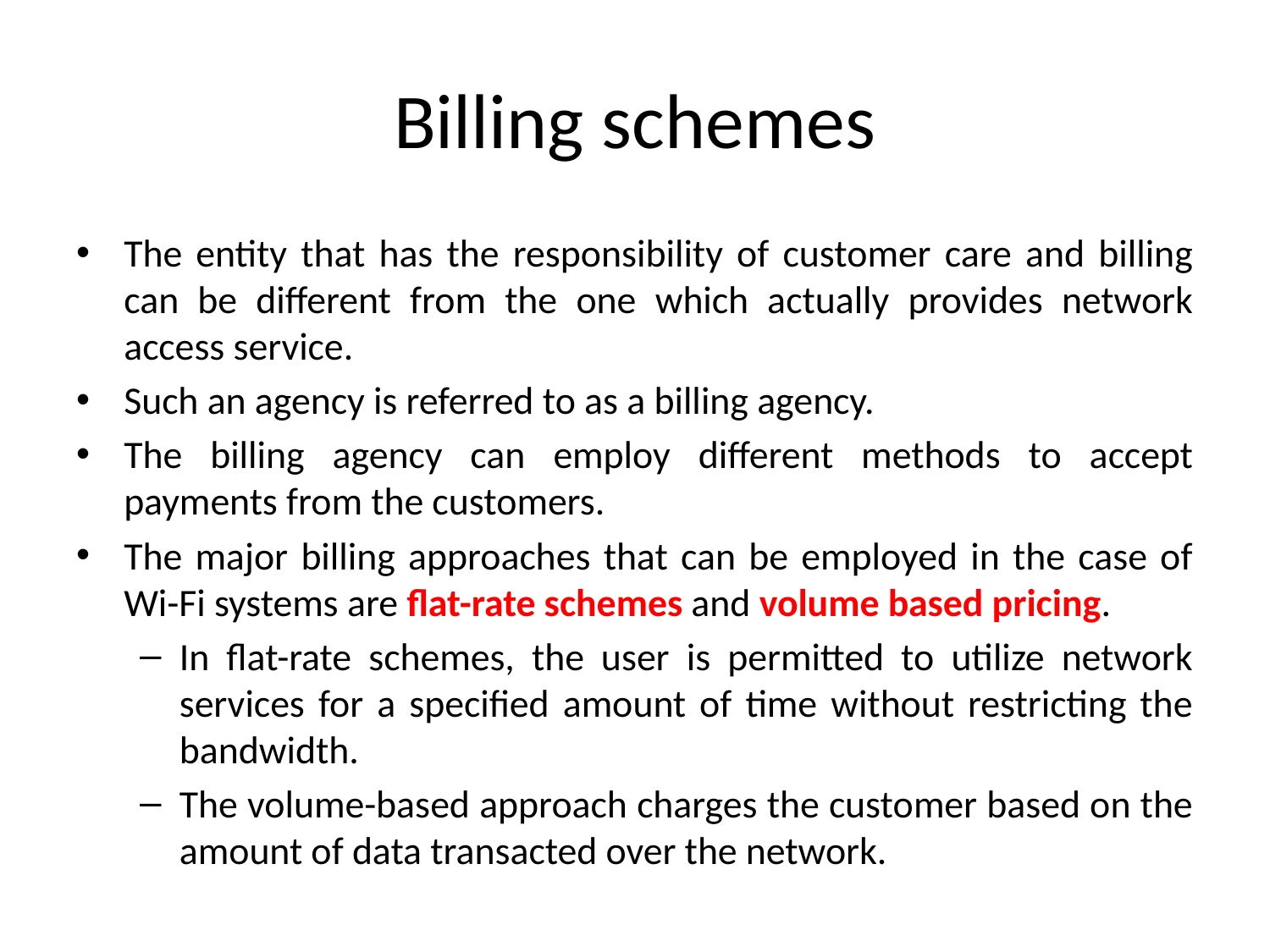

# Billing schemes
The entity that has the responsibility of customer care and billing can be different from the one which actually provides network access service.
Such an agency is referred to as a billing agency.
The billing agency can employ different methods to accept payments from the customers.
The major billing approaches that can be employed in the case of Wi-Fi systems are flat-rate schemes and volume based pricing.
In flat-rate schemes, the user is permitted to utilize network services for a specified amount of time without restricting the bandwidth.
The volume-based approach charges the customer based on the amount of data transacted over the network.